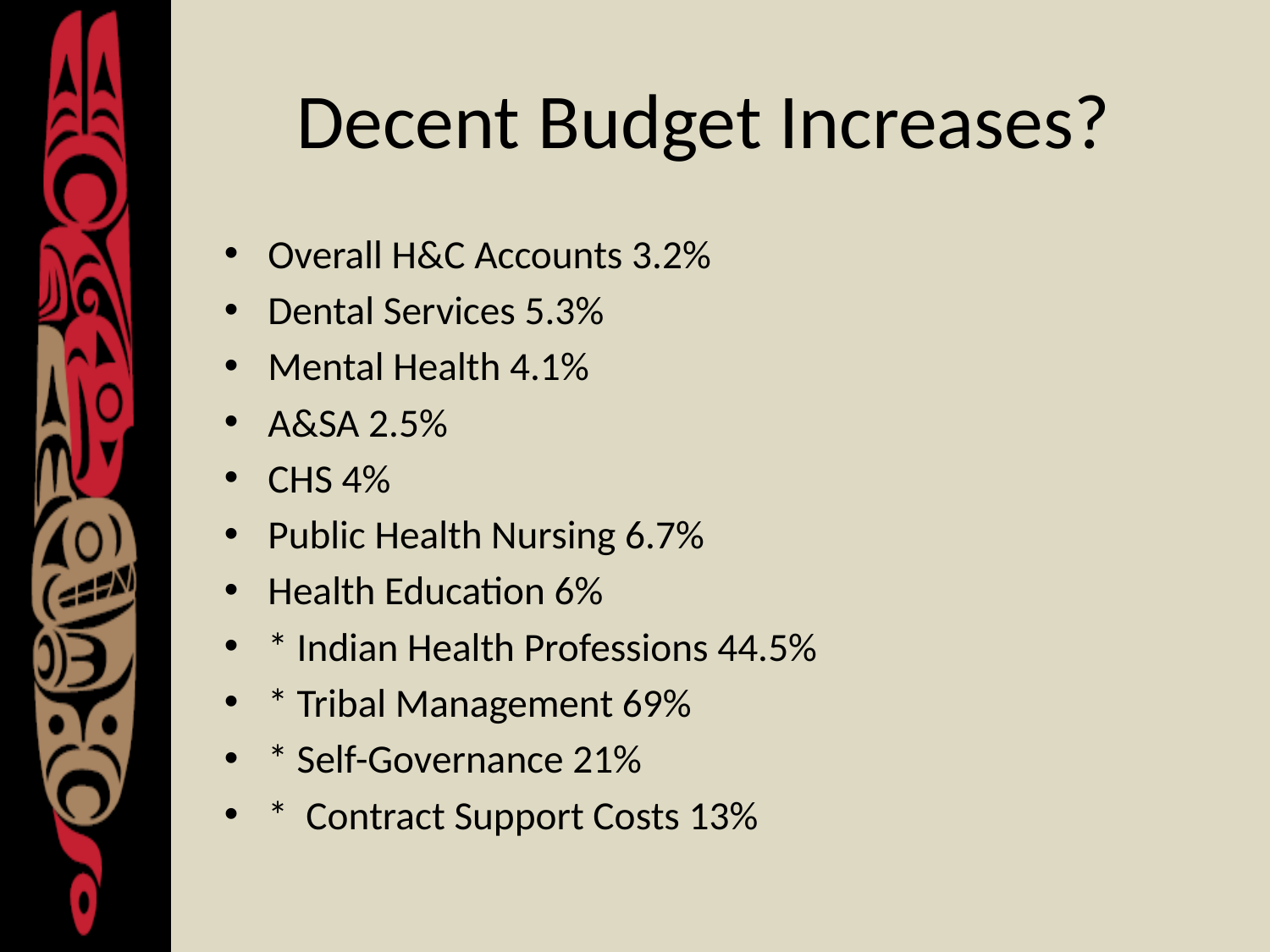

# Decent Budget Increases?
Overall H&C Accounts 3.2%
Dental Services 5.3%
Mental Health 4.1%
A&SA 2.5%
CHS 4%
Public Health Nursing 6.7%
Health Education 6%
* Indian Health Professions 44.5%
* Tribal Management 69%
* Self-Governance 21%
*  Contract Support Costs 13%